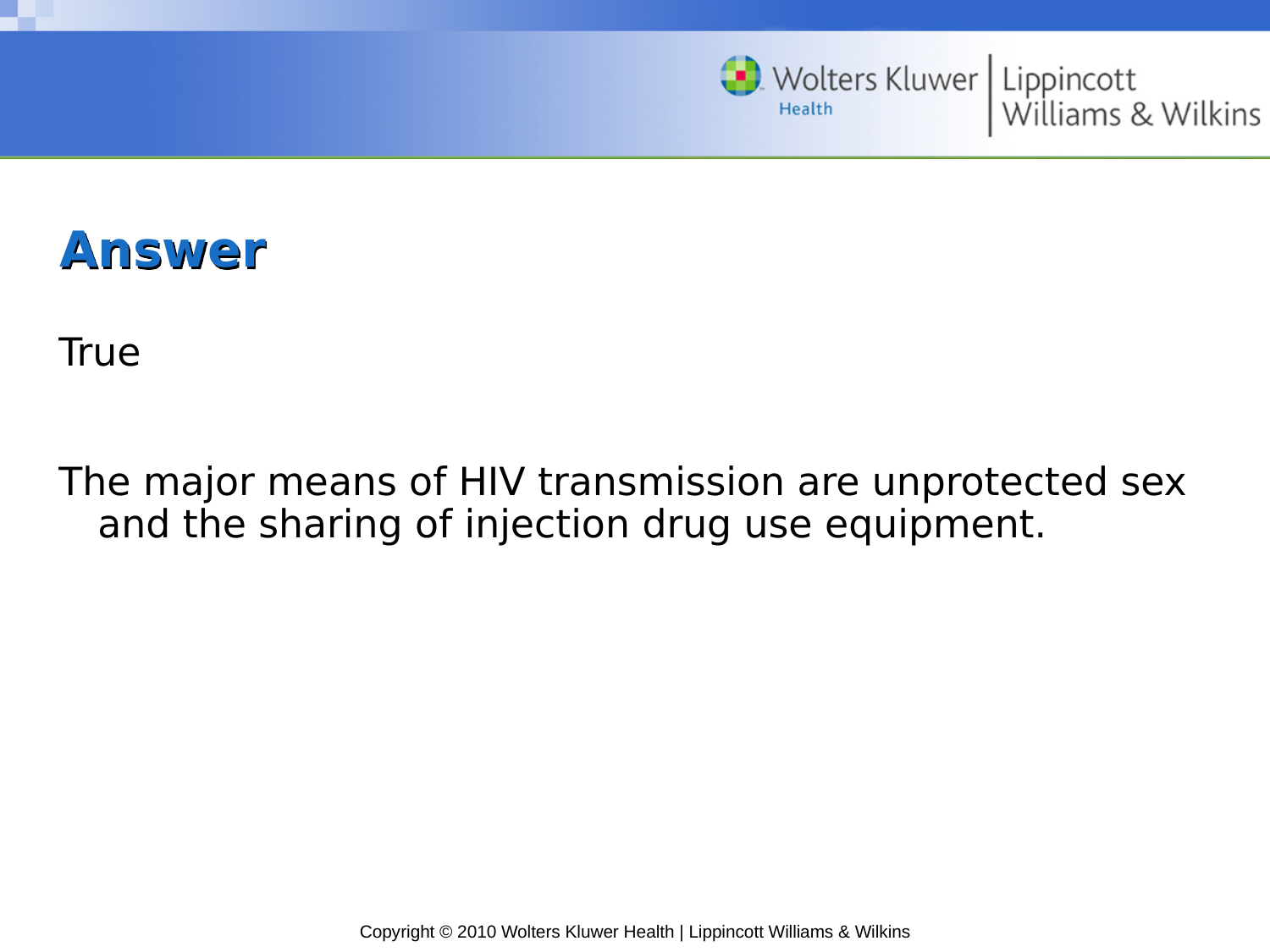

# Answer
True

The major means of HIV transmission are unprotected sex and the sharing of injection drug use equipment.